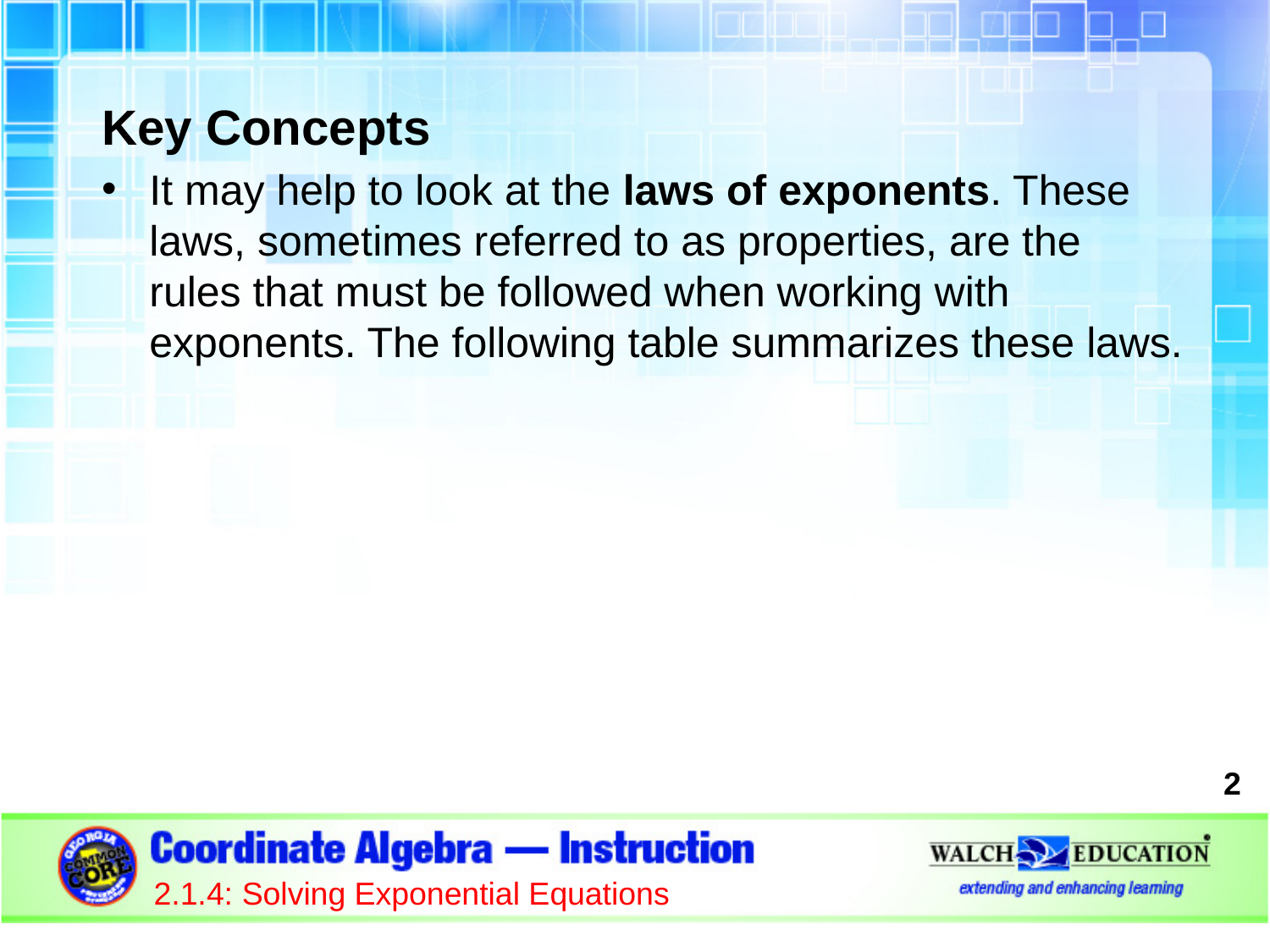

Key Concepts
It may help to look at the laws of exponents. These laws, sometimes referred to as properties, are the rules that must be followed when working with exponents. The following table summarizes these laws.
2
2.1.4: Solving Exponential Equations